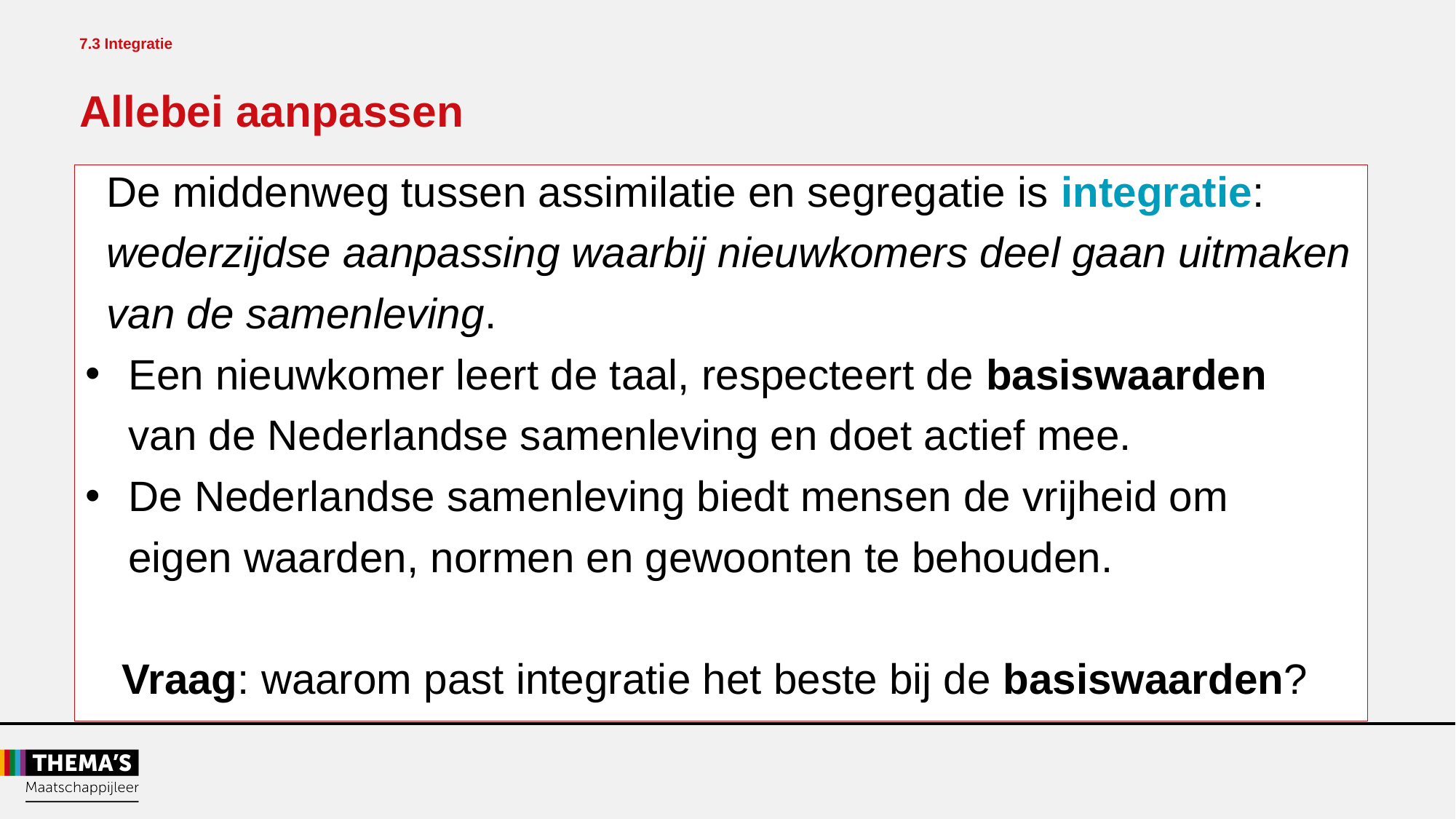

7.3 Integratie
Allebei aanpassen
De middenweg tussen assimilatie en segregatie is integratie:
wederzijdse aanpassing waarbij nieuwkomers deel gaan uitmaken
van de samenleving.
Een nieuwkomer leert de taal, respecteert de basiswaarden
	van de Nederlandse samenleving en doet actief mee.
De Nederlandse samenleving biedt mensen de vrijheid om
	eigen waarden, normen en gewoonten te behouden.

Vraag: waarom past integratie het beste bij de basiswaarden?